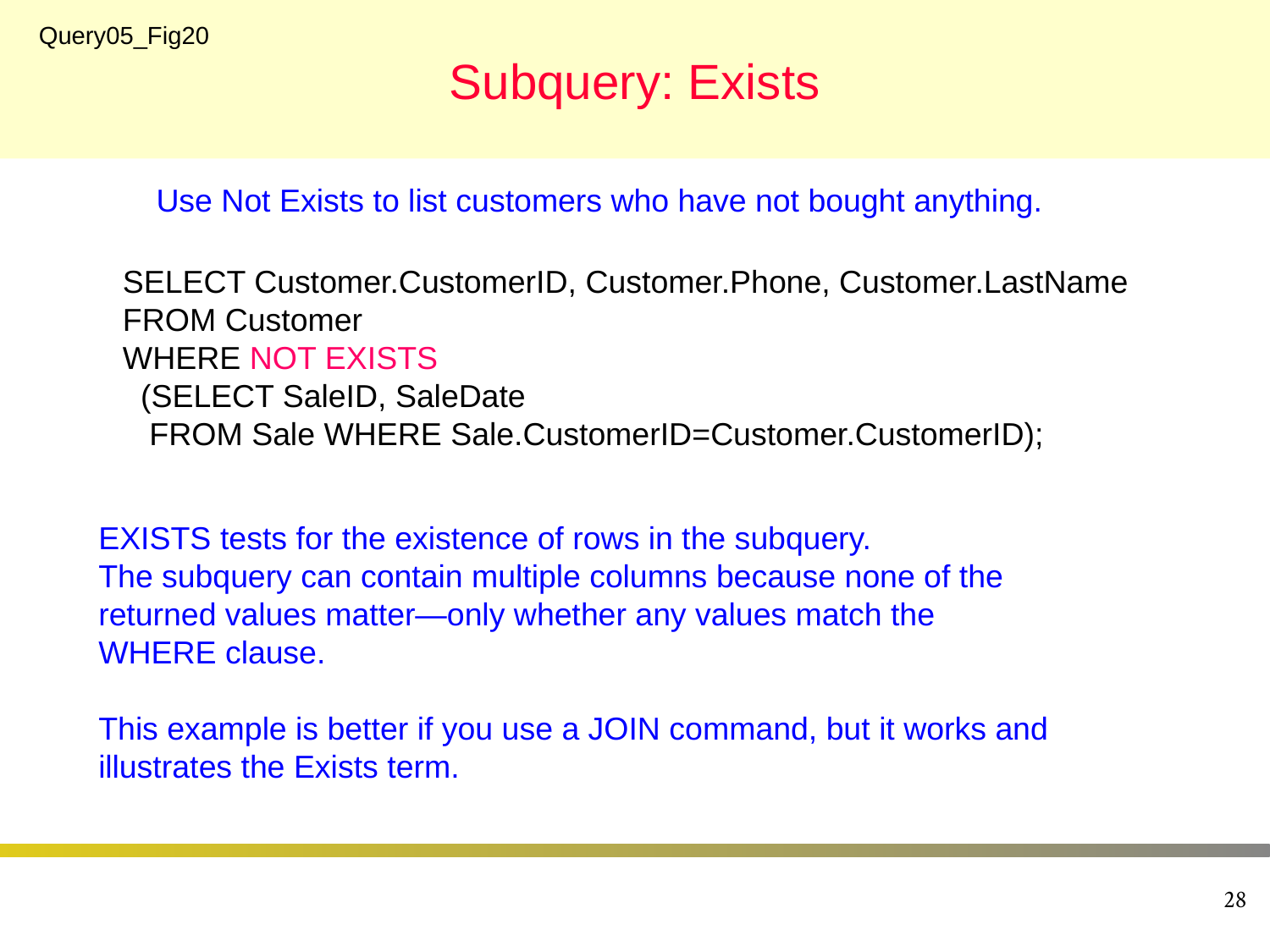

# Subquery: Exists
Query05_Fig20
Use Not Exists to list customers who have not bought anything.
SELECT Customer.CustomerID, Customer.Phone, Customer.LastName
FROM Customer
WHERE NOT EXISTS
  (SELECT SaleID, SaleDate
   FROM Sale WHERE Sale.CustomerID=Customer.CustomerID);
EXISTS tests for the existence of rows in the subquery.
The subquery can contain multiple columns because none of the returned values matter—only whether any values match the WHERE clause.

This example is better if you use a JOIN command, but it works and illustrates the Exists term.
28